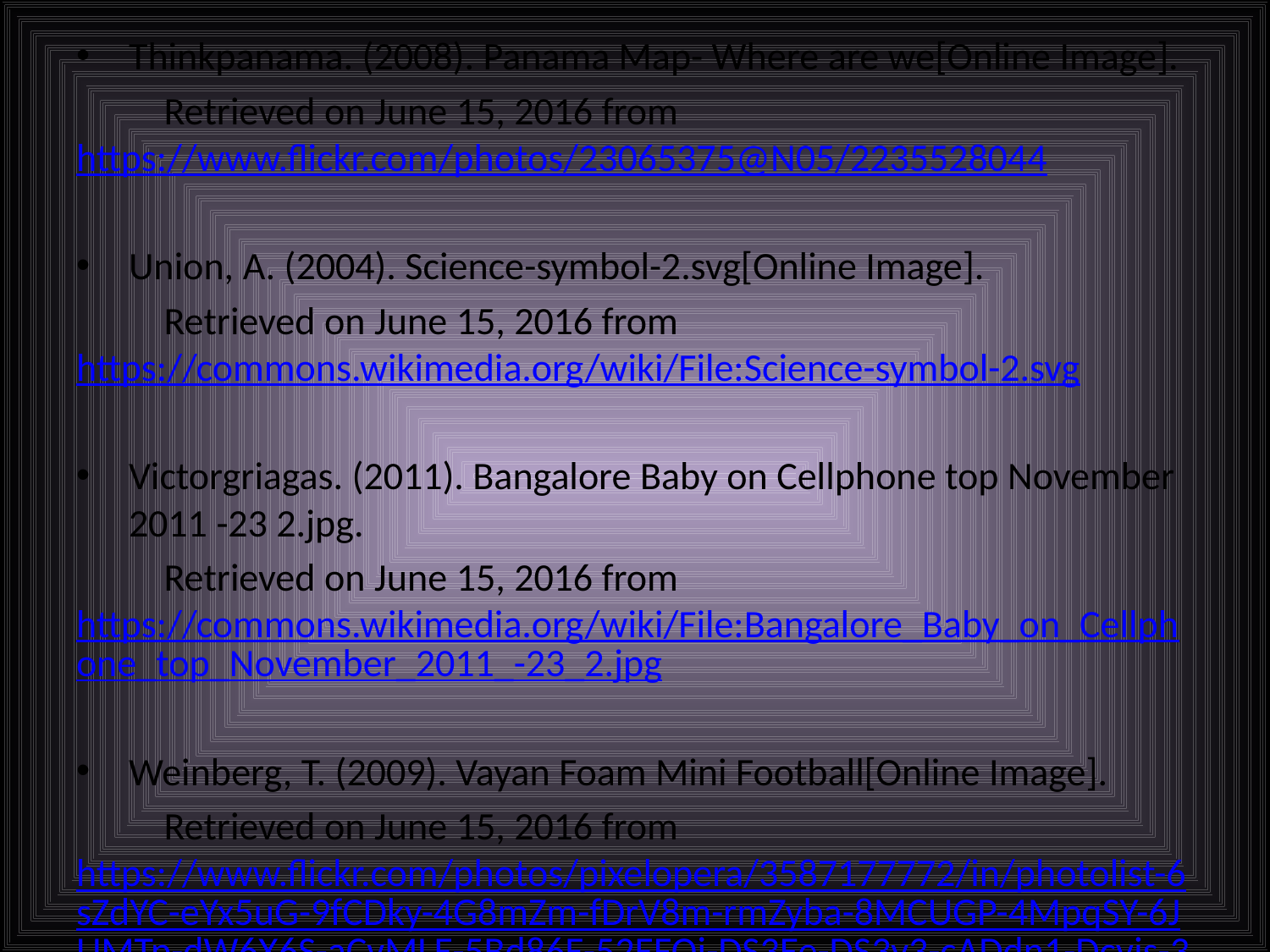

Thinkpanama. (2008). Panama Map- Where are we[Online Image].
		Retrieved on June 15, 2016 from https://www.flickr.com/photos/23065375@N05/2235528044

Union, A. (2004). Science-symbol-2.svg[Online Image].
		Retrieved on June 15, 2016 from https://commons.wikimedia.org/wiki/File:Science-symbol-2.svg

Victorgriagas. (2011). Bangalore Baby on Cellphone top November 2011 -23 2.jpg.
		Retrieved on June 15, 2016 from https://commons.wikimedia.org/wiki/File:Bangalore_Baby_on_Cellphone_top_November_2011_-23_2.jpg

Weinberg, T. (2009). Vayan Foam Mini Football[Online Image].
		Retrieved on June 15, 2016 from https://www.flickr.com/photos/pixelopera/3587177772/in/photolist-6sZdYC-eYx5uG-9fCDky-4G8mZm-fDrV8m-rmZyba-8MCUGP-4MpqSY-6JUMTp-dW6X6S-aCvMLE-5Bd86E-52EFQi-DS3Ee-DS3y3-cADdn1-Dcyjs-3heD9-eJRpu-maqDY-a1BFnA-kL1qe-FpMKx4-kL1u1-qFR6He-ddSwF9-aqKz7N-htBuK-apcygs-9hv7F1-cg815W-4ECKgC-eKApQ-ajfd3c-aBGeRs-g5Vc4-KqMB3-Rq5Xd-kL1sk-aHAaVr-gSeVGC-5YVuuG-G34gx-dnSkm1-Rq5SY-2BsK76-7Y695N-aJCvJP-6WvfPE-EHEgT